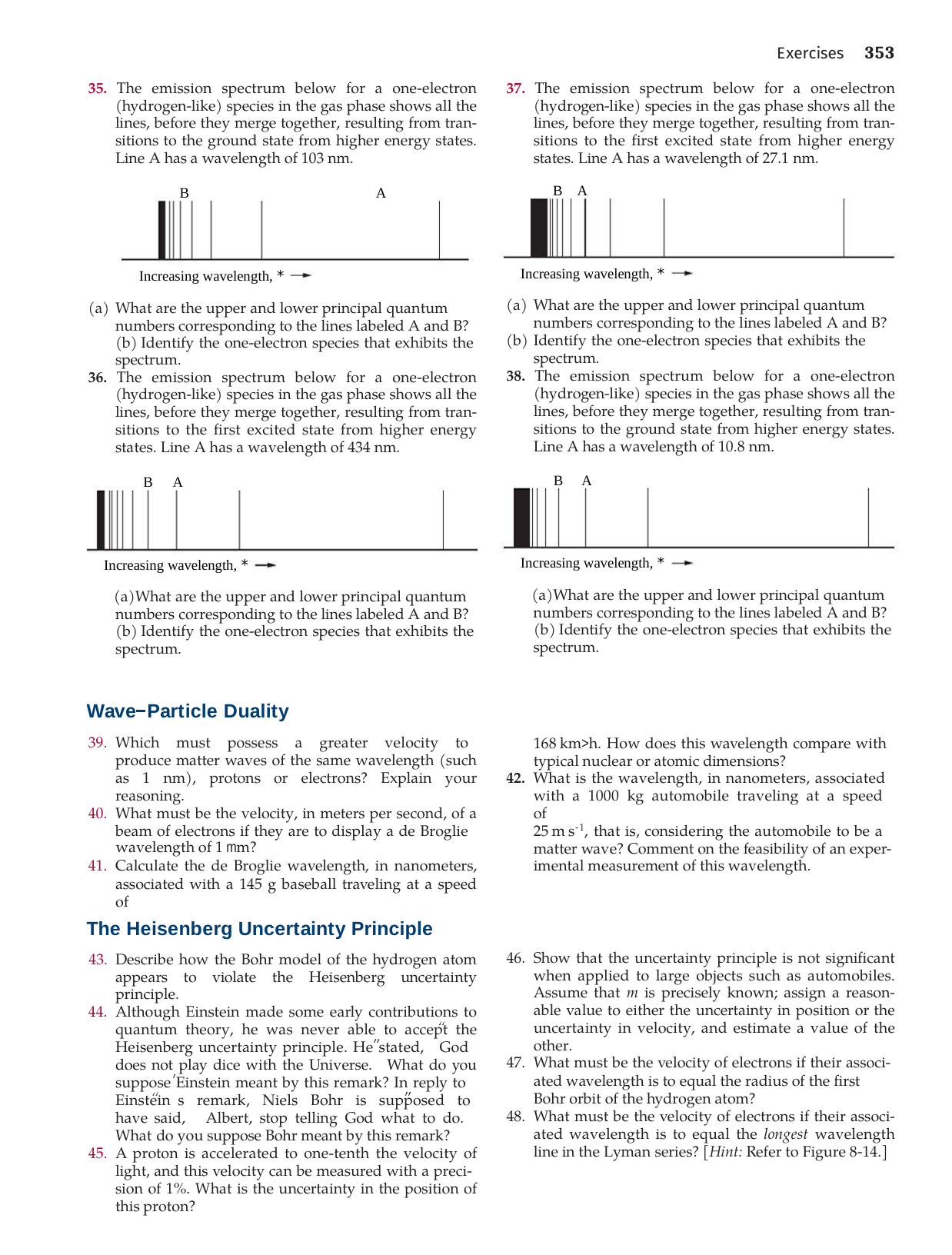

Exercises	353
37.  The  emission  spectrum  below  for  a  one-electron (hydrogen-like) species in the gas phase shows all the lines, before they merge together, resulting from tran- sitions to the first excited state from higher energy states. Line A has a wavelength of 27.1 nm.

B    A
35.  The  emission  spectrum  below  for  a  one-electron (hydrogen-like) species in the gas phase shows all the lines, before they merge together, resulting from tran- sitions to the ground state from higher energy states. Line A has a wavelength of 103 nm.

B	A
Increasing wavelength, *
Increasing wavelength, *
What are the upper and lower principal quantum numbers corresponding to the lines labeled A and B?
Identify the one-electron species that exhibits the spectrum.
38.  The  emission  spectrum  below  for  a  one-electron (hydrogen-like) species in the gas phase shows all the lines, before they merge together, resulting from tran- sitions to the ground state from higher energy states. Line A has a wavelength of 10.8 nm.
What are the upper and lower principal quantum numbers corresponding to the lines labeled A and B?
Identify the one-electron species that exhibits the
spectrum.
36.  The  emission  spectrum  below  for  a  one-electron (hydrogen-like) species in the gas phase shows all the lines, before they merge together, resulting from tran- sitions to the first excited state from higher energy states. Line A has a wavelength of 434 nm.
B	A
B	A
Increasing wavelength, *
Increasing wavelength, *
What are the upper and lower principal quantum numbers corresponding to the lines labeled A and B?
Identify the one-electron species that exhibits the
spectrum.
What are the upper and lower principal quantum numbers corresponding to the lines labeled A and B?
Identify the one-electron species that exhibits the
spectrum.
Wave  Particle Duality
Which  must  possess  a  greater  velocity  to  produce matter waves of the same wavelength (such as 1 nm), protons or electrons? Explain your reasoning.
What must be the velocity, in meters per second, of a beam of electrons if they are to display a de Broglie
wavelength of 1 mm?
Calculate the de Broglie wavelength, in nanometers, associated with a 145 g baseball traveling at a speed of

168 km>h. How does this wavelength compare with typical nuclear or atomic dimensions?
42.  What is the wavelength, in nanometers, associated with  a  1000  kg  automobile  traveling  at  a  speed  of
25 m s-1, that is, considering the automobile to be a matter wave? Comment on the feasibility of an exper-
imental measurement of this wavelength.
The Heisenberg Uncertainty Principle
Describe how the Bohr model of the hydrogen atom appears to violate the Heisenberg uncertainty principle.
Although Einstein made some early contributions to quantum  theory,  he  was  never  able  to  accept  the Heisenberg uncertainty principle. He stated,    God
does not play dice with the Universe.   What do you suppose Einstein meant by this remark? In reply to
Einstein s  remark,  Niels  Bohr  is  supposed  to  have said,   Albert, stop telling God what to do.   What do you suppose Bohr meant by this remark?
A proton is accelerated to one-tenth the velocity of light, and this velocity can be measured with a preci-
sion of 1%. What is the uncertainty in the position of this proton?
Show that the uncertainty principle is not significant when applied to large objects such as automobiles. Assume that m is precisely known; assign a reason- able value to either the uncertainty in position or the uncertainty in velocity, and estimate a value of the other.
What must be the velocity of electrons if their associ-
ated wavelength is to equal the radius of the first Bohr orbit of the hydrogen atom?
What must be the velocity of electrons if their associ- ated wavelength is to equal the longest wavelength line in the Lyman series? [Hint: Refer to Figure 8-14.]